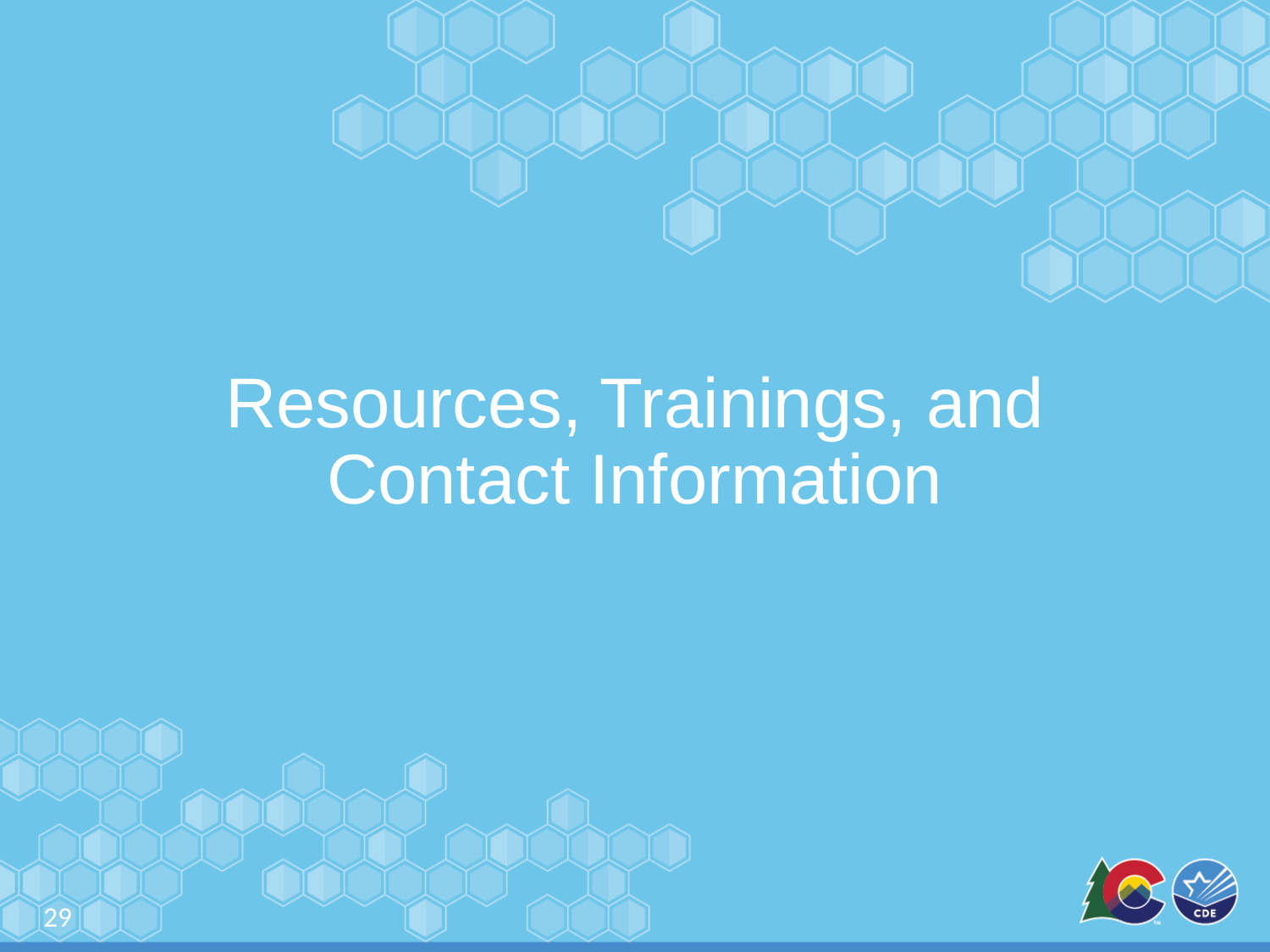

# Resources, Trainings, and Contact Information
29